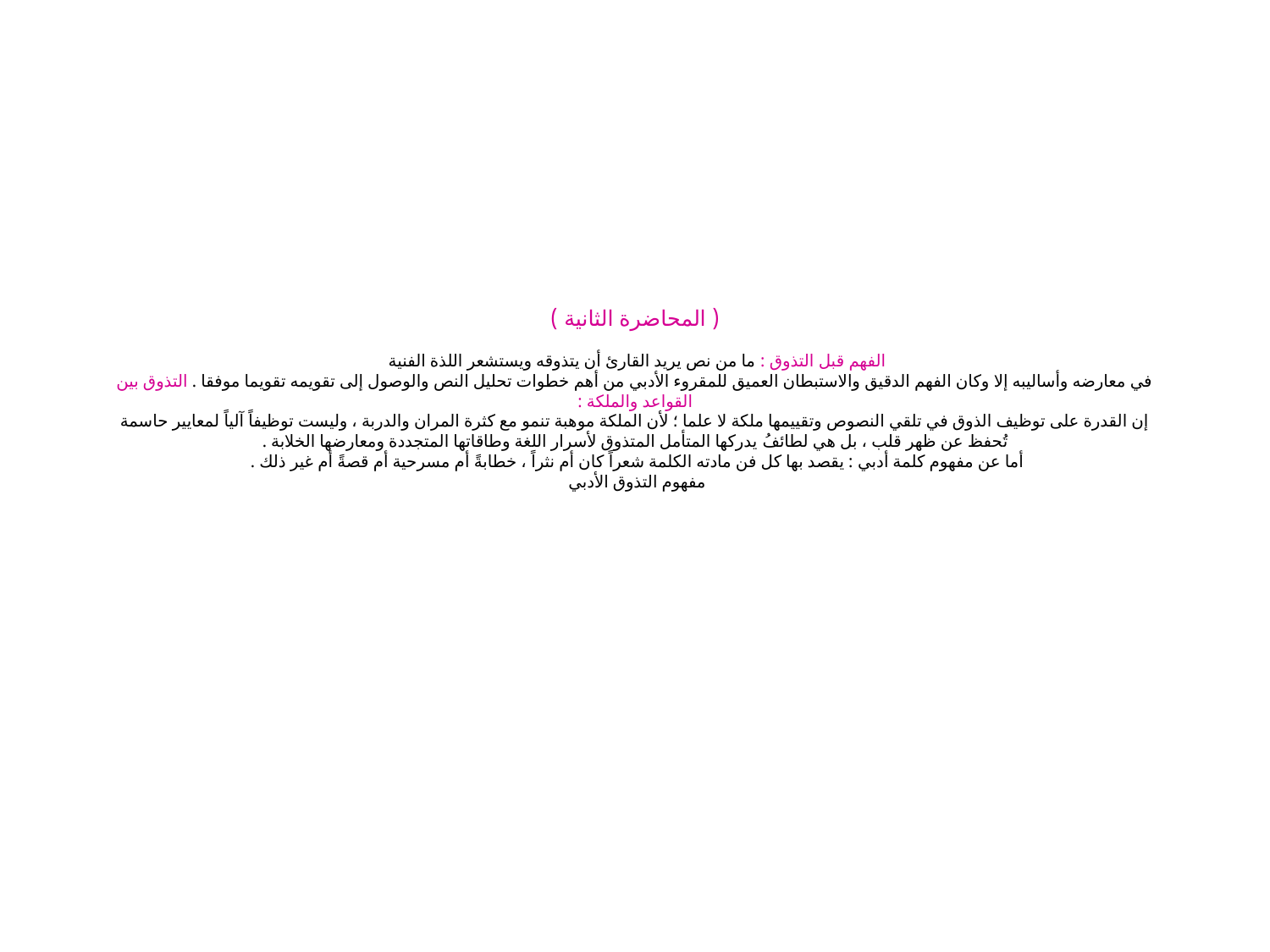

# ( المحاضرة الثانية ) الفهم قبل التذوق : ما من نص يريد القارئ أن يتذوقه ويستشعر اللذة الفنية في معارضه وأساليبه إلا وكان الفهم الدقيق والاستبطان العميق للمقروء الأدبي من أهم خطوات تحليل النص والوصول إلى تقويمه تقويما موفقا . التذوق بين القواعد والملكة : إن القدرة على توظيف الذوق في تلقي النصوص وتقييمها ملكة لا علما ؛ لأن الملكة موهبة تنمو مع كثرة المران والدربة ، وليست توظيفاً آلياً لمعايير حاسمة تُحفظ عن ظهر قلب ، بل هي لطائفُ يدركها المتأمل المتذوق لأسرار اللغة وطاقاتها المتجددة ومعارضها الخلابة . أما عن مفهوم كلمة أدبي : يقصد بها كل فن مادته الكلمة شعراً كان أم نثراً ، خطابةً أم مسرحية أم قصةً أم غير ذلك . مفهوم التذوق الأدبي